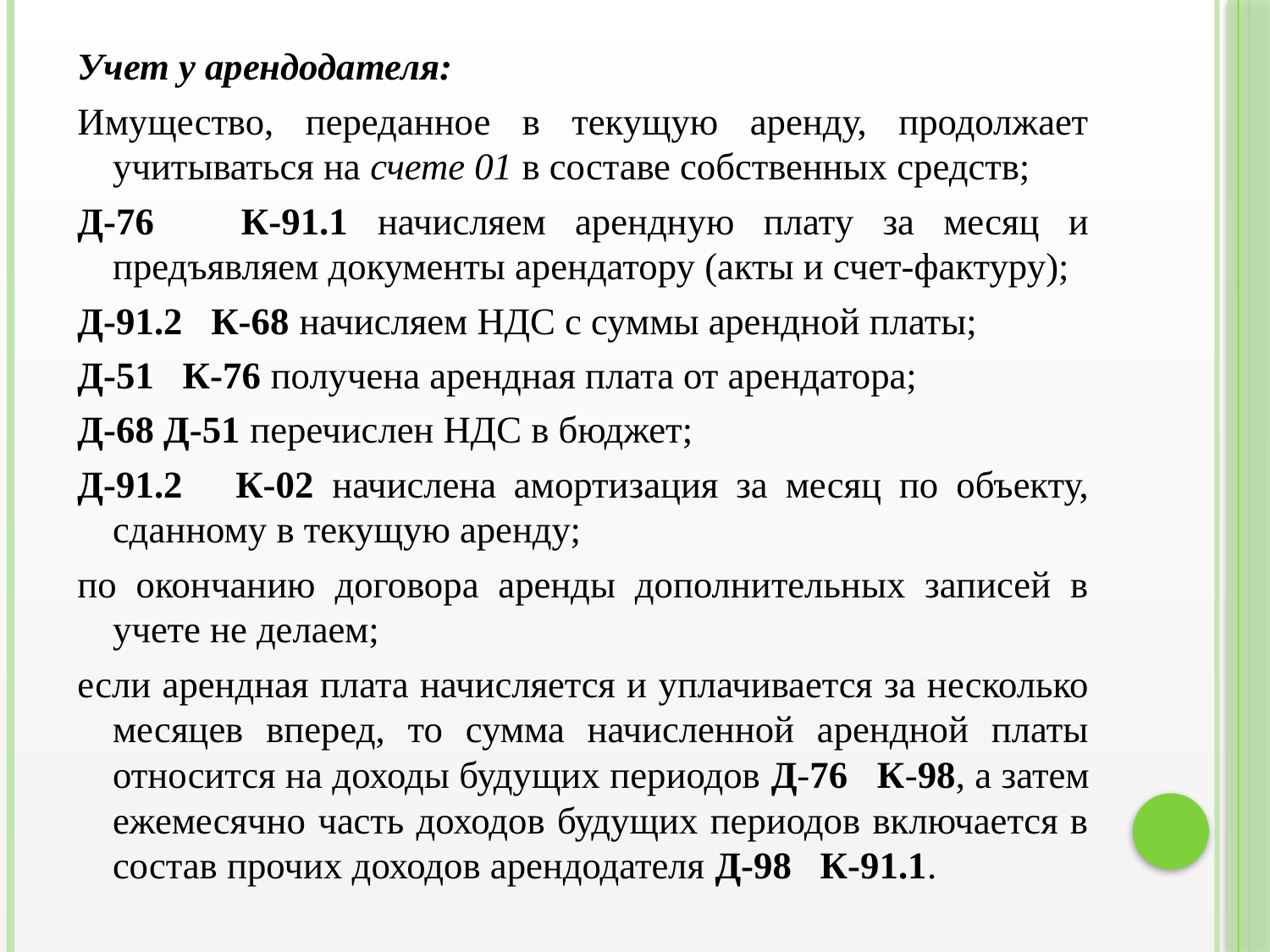

Учет у арендодателя:
Имущество, переданное в текущую аренду, продолжает учитываться на счете 01 в составе собственных средств;
Д-76   К-91.1 начисляем арендную плату за месяц и предъявляем документы арендатору (акты и счет-фактуру);
Д-91.2   К-68 начисляем НДС с суммы арендной платы;
Д-51   К-76 получена арендная плата от арендатора;
Д-68 Д-51 перечислен НДС в бюджет;
Д-91.2   К-02 начислена амортизация за месяц по объекту, сданному в текущую аренду;
по окончанию договора аренды дополнительных записей в учете не делаем;
если арендная плата начисляется и уплачивается за несколько месяцев вперед, то сумма начисленной арендной платы относится на доходы будущих периодов Д-76   К-98, а затем ежемесячно часть доходов будущих периодов включается в состав прочих доходов арендодателя Д-98   К-91.1.